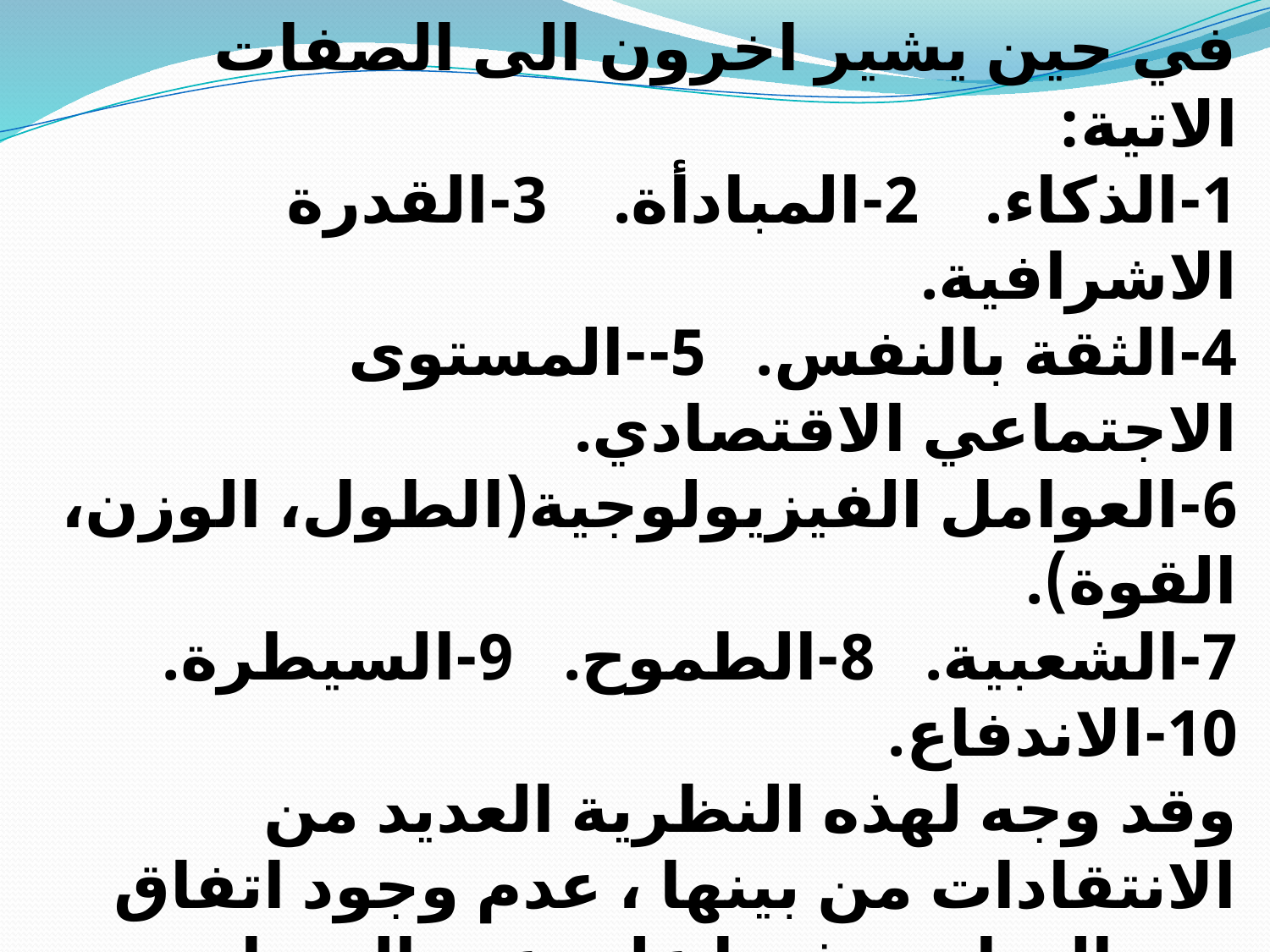

في حين يشير اخرون الى الصفات الاتية:
1-الذكاء.    2-المبادأة.    3-القدرة الاشرافية.
4-الثقة بالنفس.   5--المستوى الاجتماعي الاقتصادي.
6-العوامل الفيزيولوجية(الطول، الوزن، القوة).
7-الشعبية.   8-الطموح.   9-السيطرة.    10-الاندفاع.
وقد وجه لهذه النظرية العديد من الانتقادات من بينها ، عدم وجود اتفاق بين المنادين فيها على عدد السمات الواجب توافرها في الشخص و نوعها ليكون قائدا.
فضلا عن أن هناك الكثير من الافراد الذين يتمتعون بالصفات التي حددتها هذه النظرية أو بعض الا انهم ليسوا قيادين مؤثرين او اكفاء.